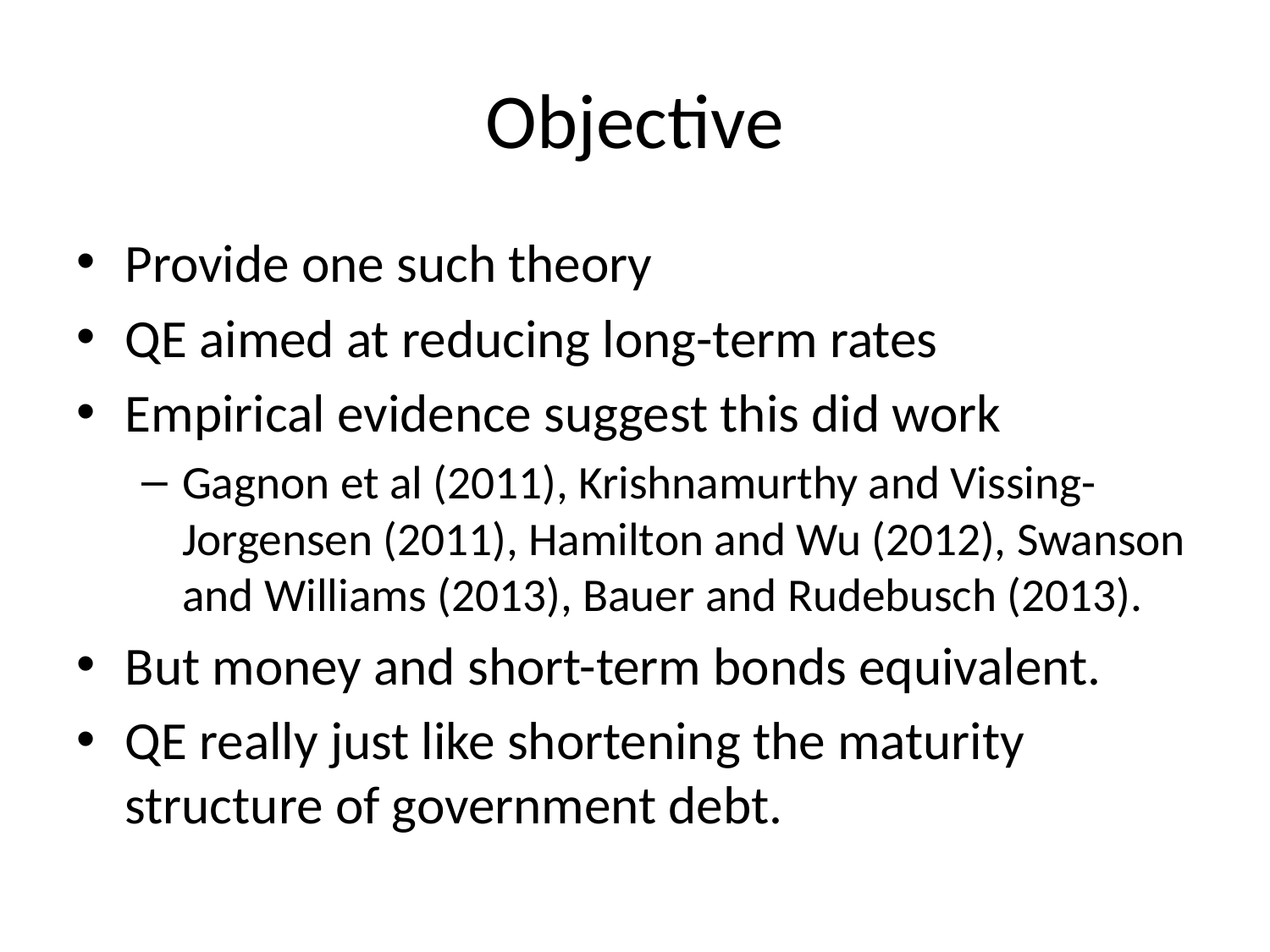

# Objective
Provide one such theory
QE aimed at reducing long-term rates
Empirical evidence suggest this did work
Gagnon et al (2011), Krishnamurthy and Vissing-Jorgensen (2011), Hamilton and Wu (2012), Swanson and Williams (2013), Bauer and Rudebusch (2013).
But money and short-term bonds equivalent.
QE really just like shortening the maturity structure of government debt.